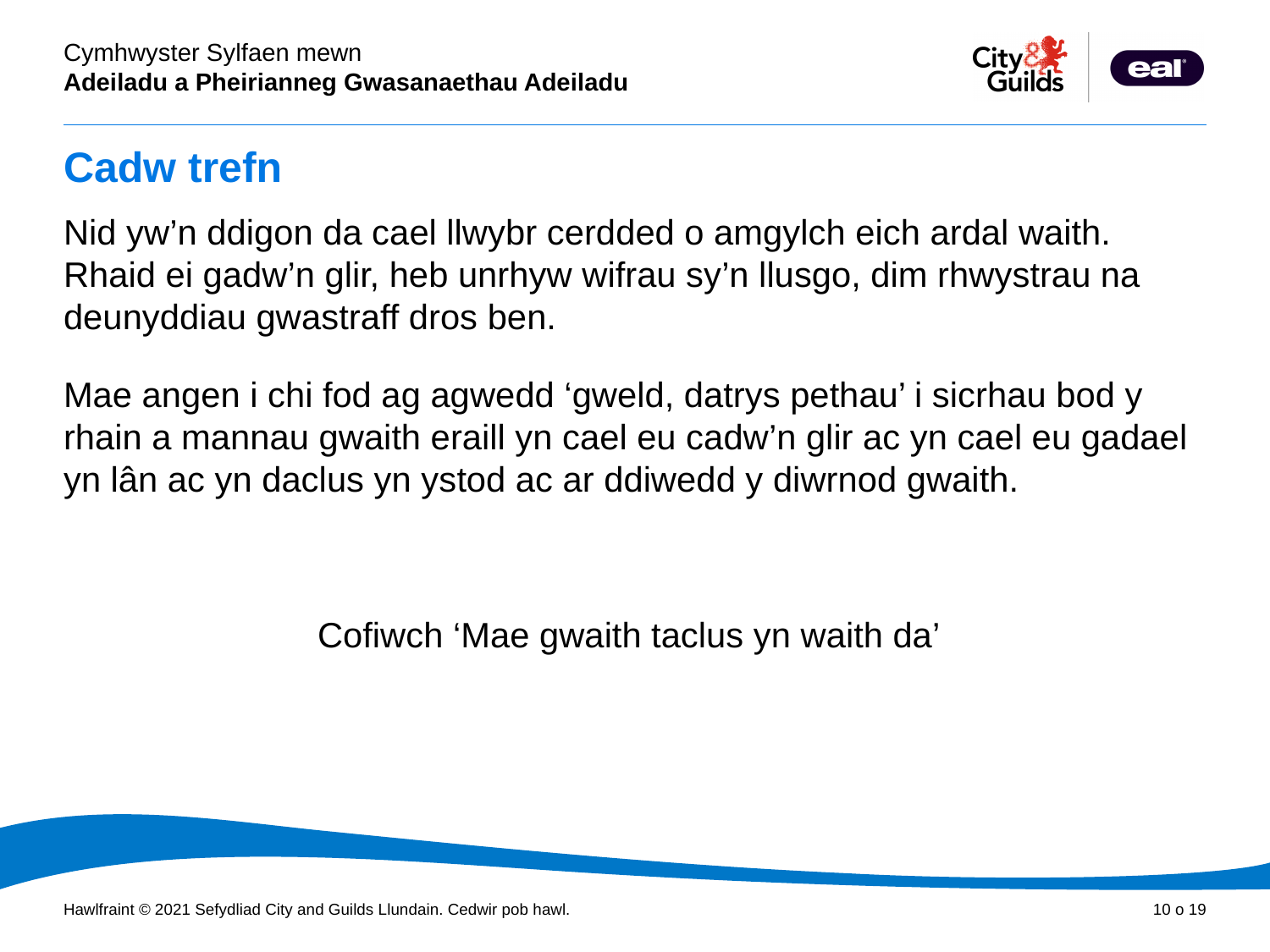

# Cadw trefn
Nid yw’n ddigon da cael llwybr cerdded o amgylch eich ardal waith. Rhaid ei gadw’n glir, heb unrhyw wifrau sy’n llusgo, dim rhwystrau na deunyddiau gwastraff dros ben.
Mae angen i chi fod ag agwedd ‘gweld, datrys pethau’ i sicrhau bod y rhain a mannau gwaith eraill yn cael eu cadw’n glir ac yn cael eu gadael yn lân ac yn daclus yn ystod ac ar ddiwedd y diwrnod gwaith.

		Cofiwch ‘Mae gwaith taclus yn waith da’